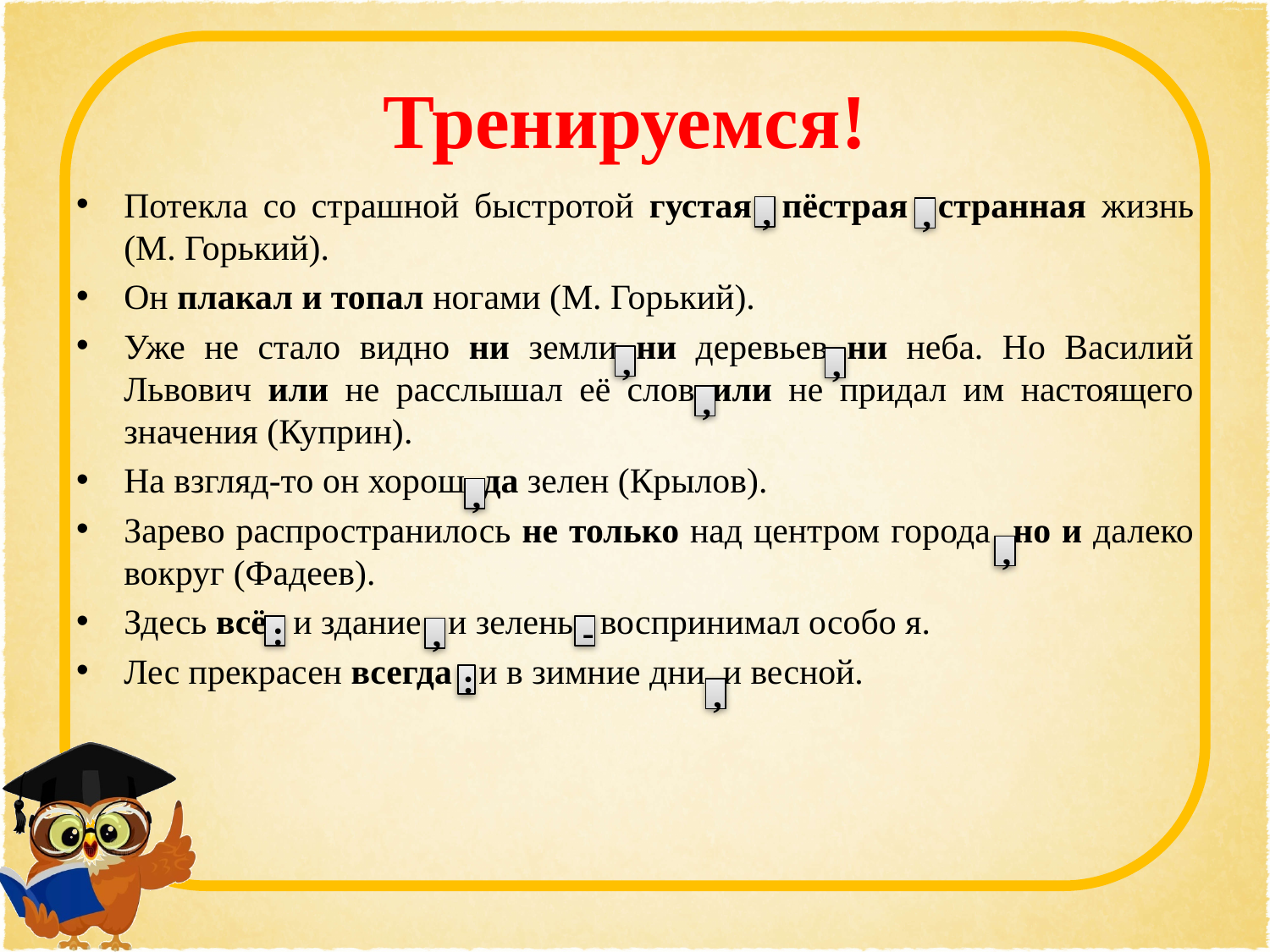

# Тренируемся!
Потекла со страшной быстротой густая  пёстрая  странная жизнь (М. Горький).
Он плакал и топал ногами (М. Горький).
Уже не стало видно ни земли ни деревьев ни неба. Но Василий Львович или не расслышал её слов или не придал им настоящего значения (Куприн).
На взгляд-то он хорош  да зелен (Крылов).
Зарево распространилось не только над центром города  но и далеко вокруг (Фадеев).
Здесь всё   и здание   и зелень   воспринимал особо я.
Лес прекрасен всегда   и в зимние дни  и весной.
,
,
,
,
,
,
,
:
-
,
:
,